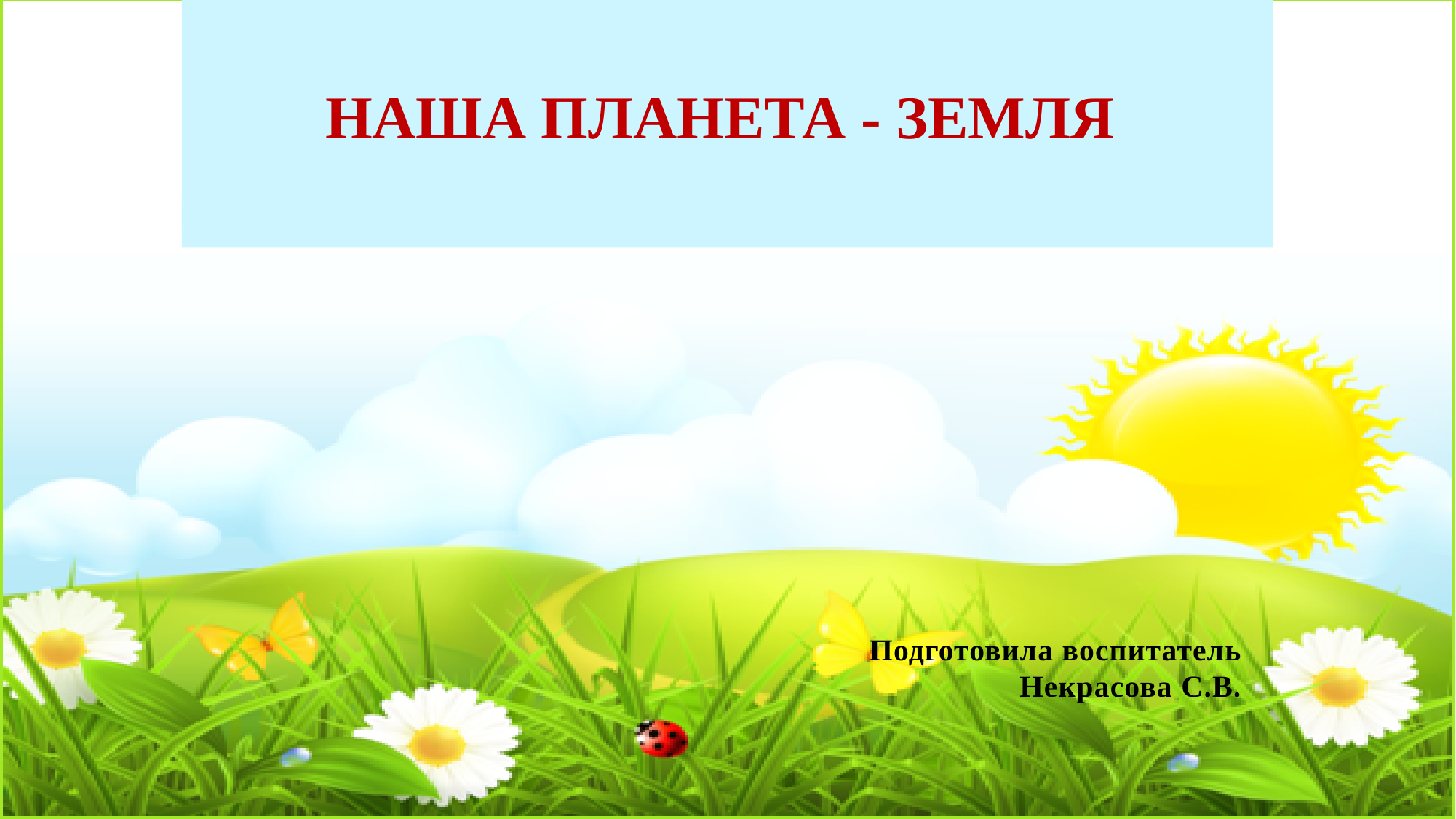

НАША ПЛАНЕТА - ЗЕМЛЯ

Подготовила воспитатель
Некрасова С.В.